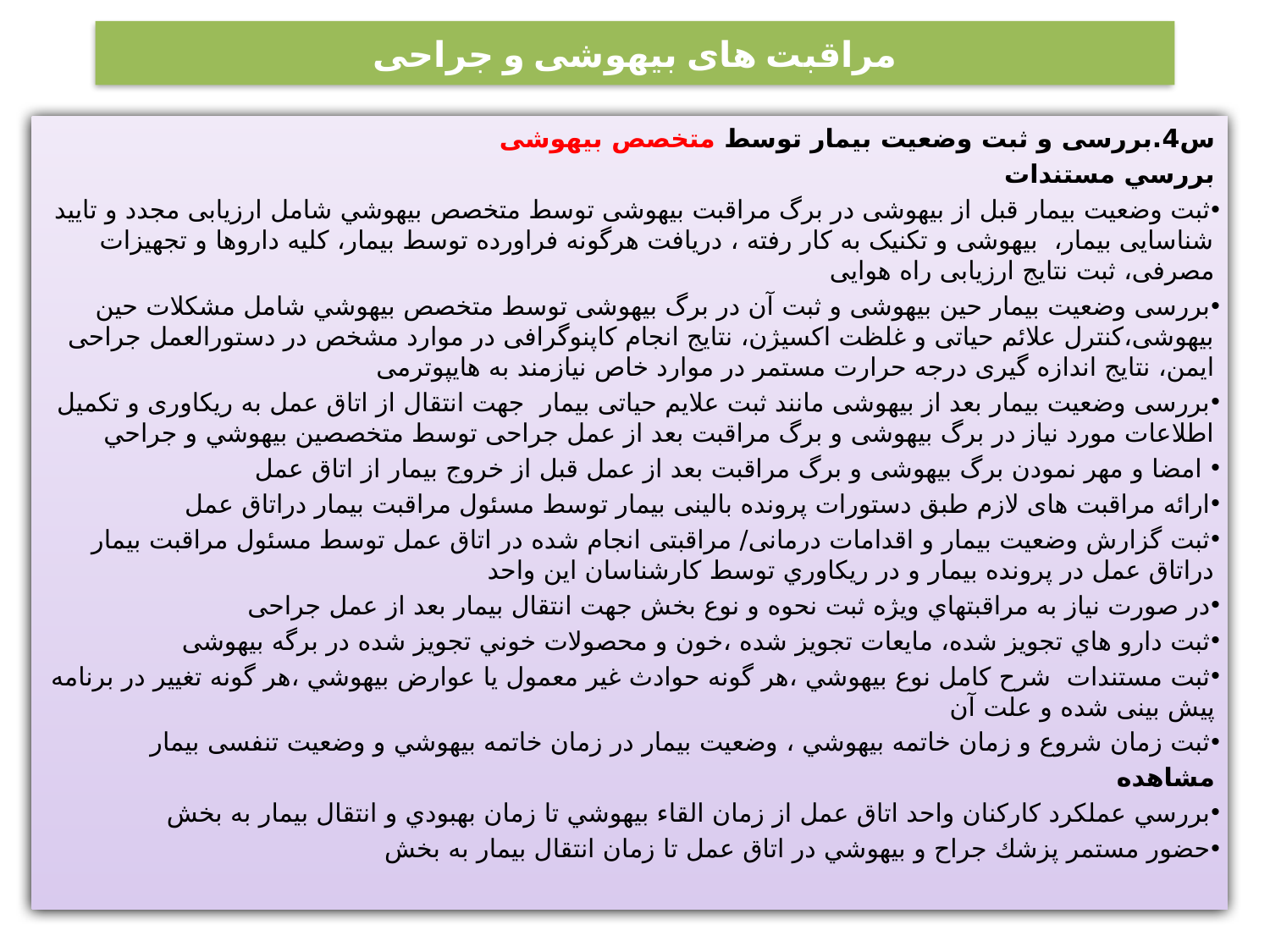

# مراقبت های بیهوشی و جراحی
س4.بررسی و ثبت وضعیت بیمار توسط متخصص بیهوشی
بررسي مستندات
ثبت وضعیت بیمار قبل از بیهوشی در برگ مراقبت بیهوشی توسط متخصص بيهوشي شامل ارزیابی مجدد و تایید شناسایی بیمار،  بیهوشی و تکنیک به کار رفته ، دریافت هرگونه فراورده توسط بیمار، کلیه داروها و تجهیزات مصرفی، ثبت نتایج ارزیابی راه هوایی
بررسی وضعیت بیمار حين بیهوشی و ثبت آن در برگ بیهوشی توسط متخصص بيهوشي شامل مشکلات حین بیهوشی،کنترل علائم حیاتی و غلظت اکسیژن، نتایج انجام کاپنوگرافی در موارد مشخص در دستورالعمل جراحی ایمن، نتایج اندازه گیری درجه حرارت مستمر در موارد خاص نیازمند به هایپوترمی
بررسی وضعیت بیمار بعد از بیهوشی مانند ثبت علايم حیاتی بیمار  جهت انتقال از اتاق عمل به ریکاوری و تکمیل اطلاعات مورد نیاز در برگ بیهوشی و برگ مراقبت بعد از عمل جراحی توسط متخصصين بيهوشي و جراحي
 امضا و مهر نمودن برگ بیهوشی و برگ مراقبت بعد از عمل قبل از خروج بیمار از اتاق عمل
ارائه مراقبت های لازم طبق دستورات پرونده بالینی بیمار توسط مسئول مراقبت بیمار دراتاق عمل
ثبت گزارش وضعیت بیمار و اقدامات درمانی/ مراقبتی انجام شده در اتاق عمل توسط مسئول مراقبت بیمار دراتاق عمل در پرونده بيمار و در ريكاوري توسط كارشناسان اين واحد
در صورت نیاز به مراقبتهاي ويژه ثبت نحوه و نوع بخش جهت انتقال بیمار بعد از عمل جراحی
ثبت دارو هاي تجويز شده، مايعات تجويز شده ،خون و محصولات خوني تجويز شده در برگه بيهوشی
ثبت مستندات  شرح کامل نوع بيهوشي ،هر گونه حوادث غير معمول يا عوارض بيهوشي ،هر گونه تغییر در برنامه پیش بینی شده و علت آن
ثبت زمان شروع و زمان خاتمه بيهوشي ، وضعيت بيمار در زمان خاتمه بيهوشي و وضعیت تنفسی بیمار
مشاهده
بررسي عملکرد کارکنان واحد اتاق عمل از زمان القاء بيهوشي تا زمان بهبودي و انتقال بيمار به بخش
حضور مستمر پزشك جراح و بيهوشي در اتاق عمل تا زمان انتقال بيمار به بخش